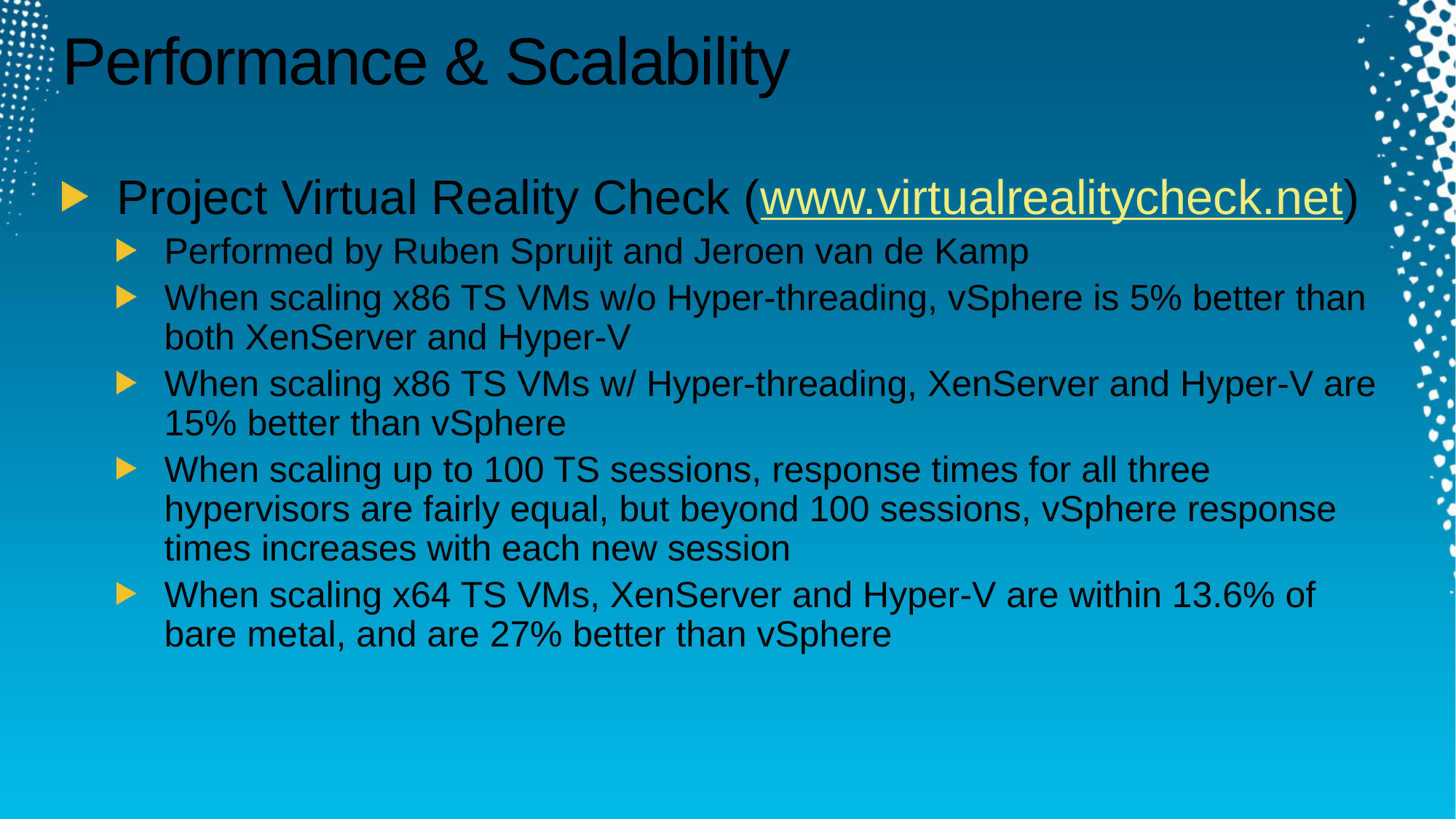

# Performance & Scalability
Project Virtual Reality Check (www.virtualrealitycheck.net)
Performed by Ruben Spruijt and Jeroen van de Kamp
When scaling x86 TS VMs w/o Hyper-threading, vSphere is 5% better than both XenServer and Hyper-V
When scaling x86 TS VMs w/ Hyper-threading, XenServer and Hyper-V are 15% better than vSphere
When scaling up to 100 TS sessions, response times for all three hypervisors are fairly equal, but beyond 100 sessions, vSphere response times increases with each new session
When scaling x64 TS VMs, XenServer and Hyper-V are within 13.6% of bare metal, and are 27% better than vSphere